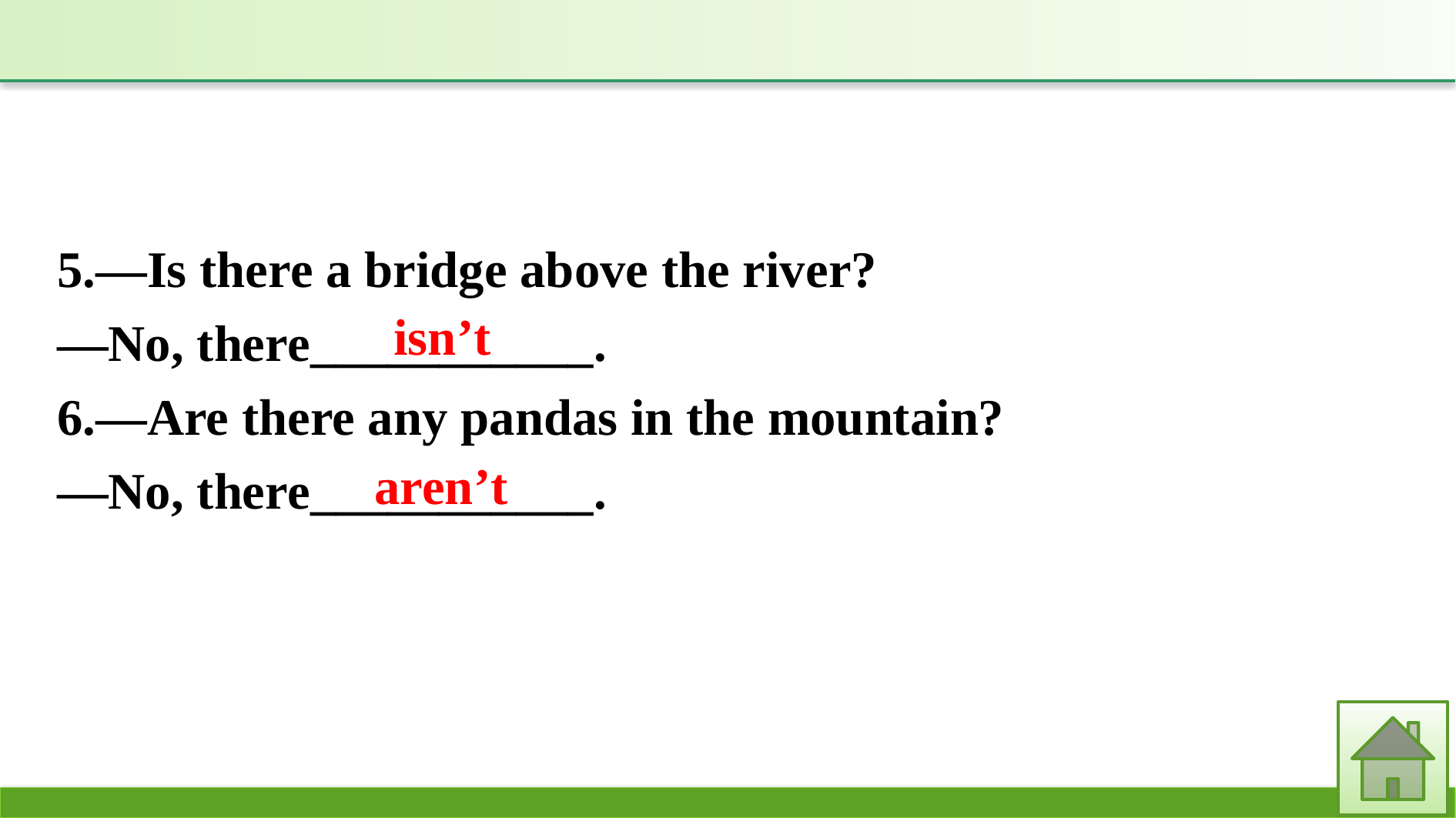

5.—Is there a bridge above the river?
—No, there___________.
6.—Are there any pandas in the mountain?
—No, there___________.
isn’t
aren’t